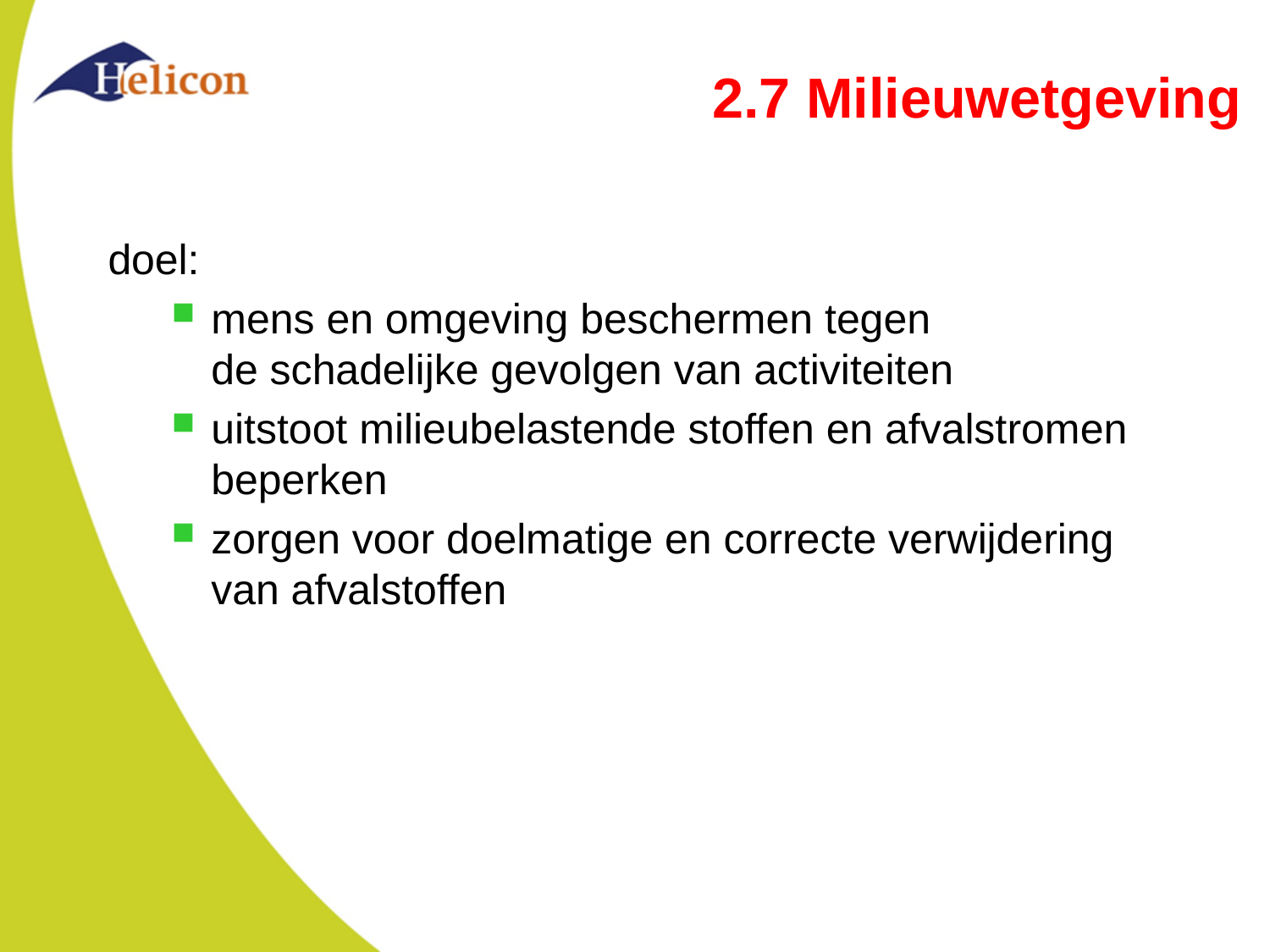

2.7 Milieuwetgeving
doel:
mens en omgeving beschermen tegen
de schadelijke gevolgen van activiteiten
uitstoot milieubelastende stoffen en afvalstromen beperken
zorgen voor doelmatige en correcte verwijdering van afvalstoffen